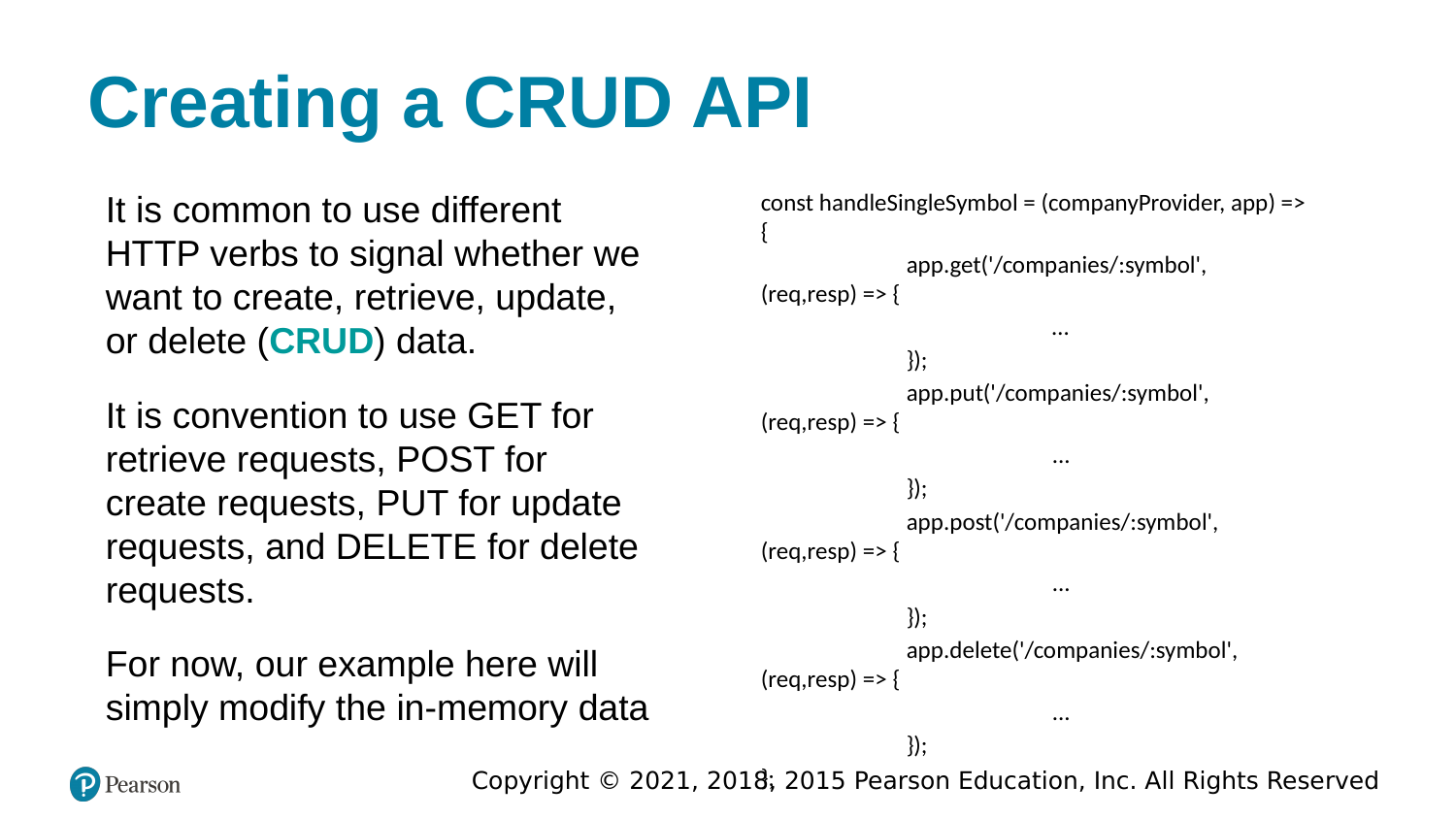

# Creating a CRUD API
It is common to use different HTTP verbs to signal whether we want to create, retrieve, update, or delete (CRUD) data.
It is convention to use GET for retrieve requests, POST for create requests, PUT for update requests, and DELETE for delete requests.
For now, our example here will simply modify the in-memory data
const handleSingleSymbol = (companyProvider, app) => {
	app.get('/companies/:symbol', (req,resp) => {
		…
	});
	app.put('/companies/:symbol', (req,resp) => {
		...
	});
	app.post('/companies/:symbol', (req,resp) => {
		...
	});
	app.delete('/companies/:symbol', (req,resp) => {
		...
	});
};